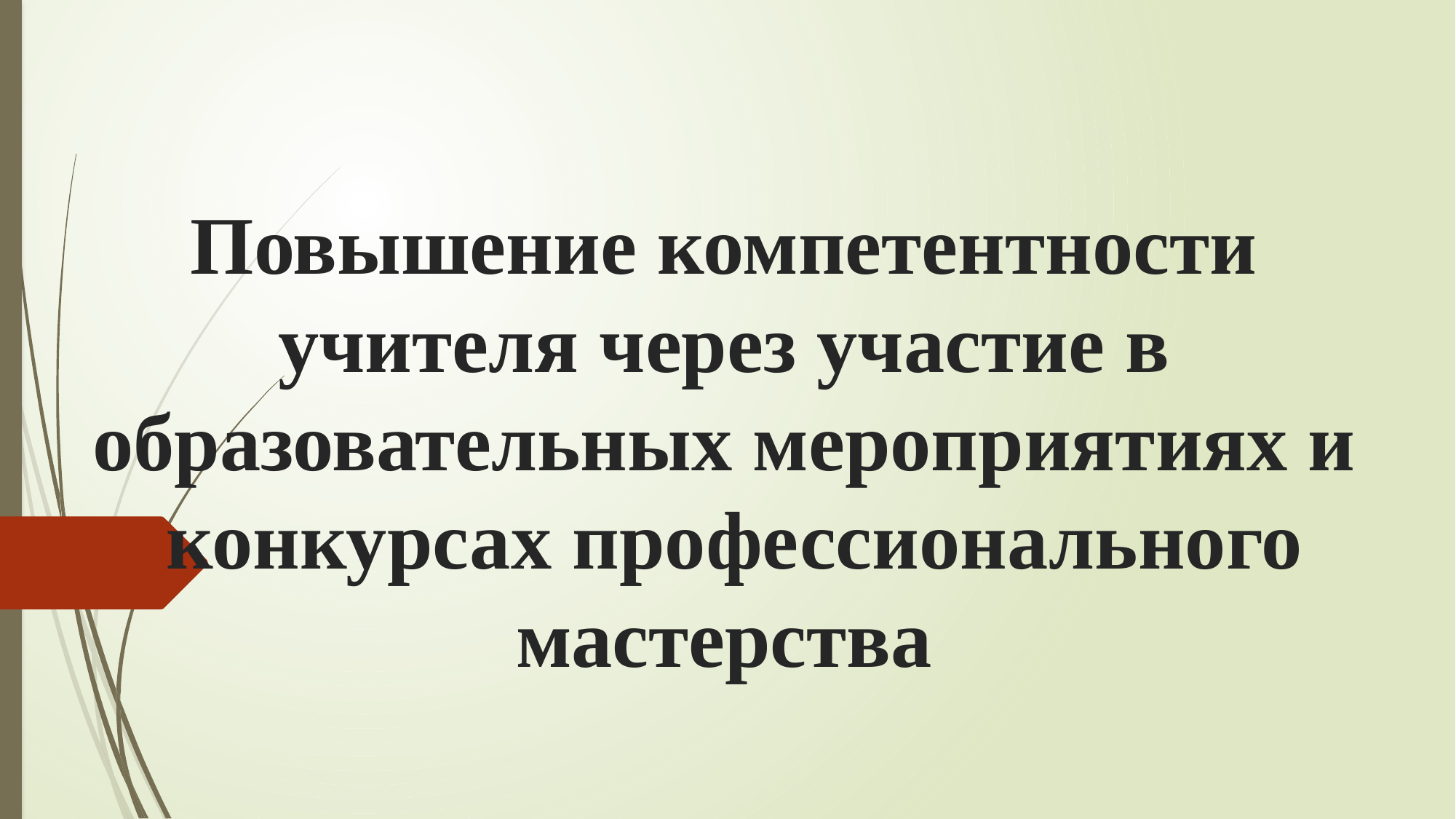

# Повышение компетентности учителя через участие в образовательных мероприятиях и  конкурсах профессионального мастерства